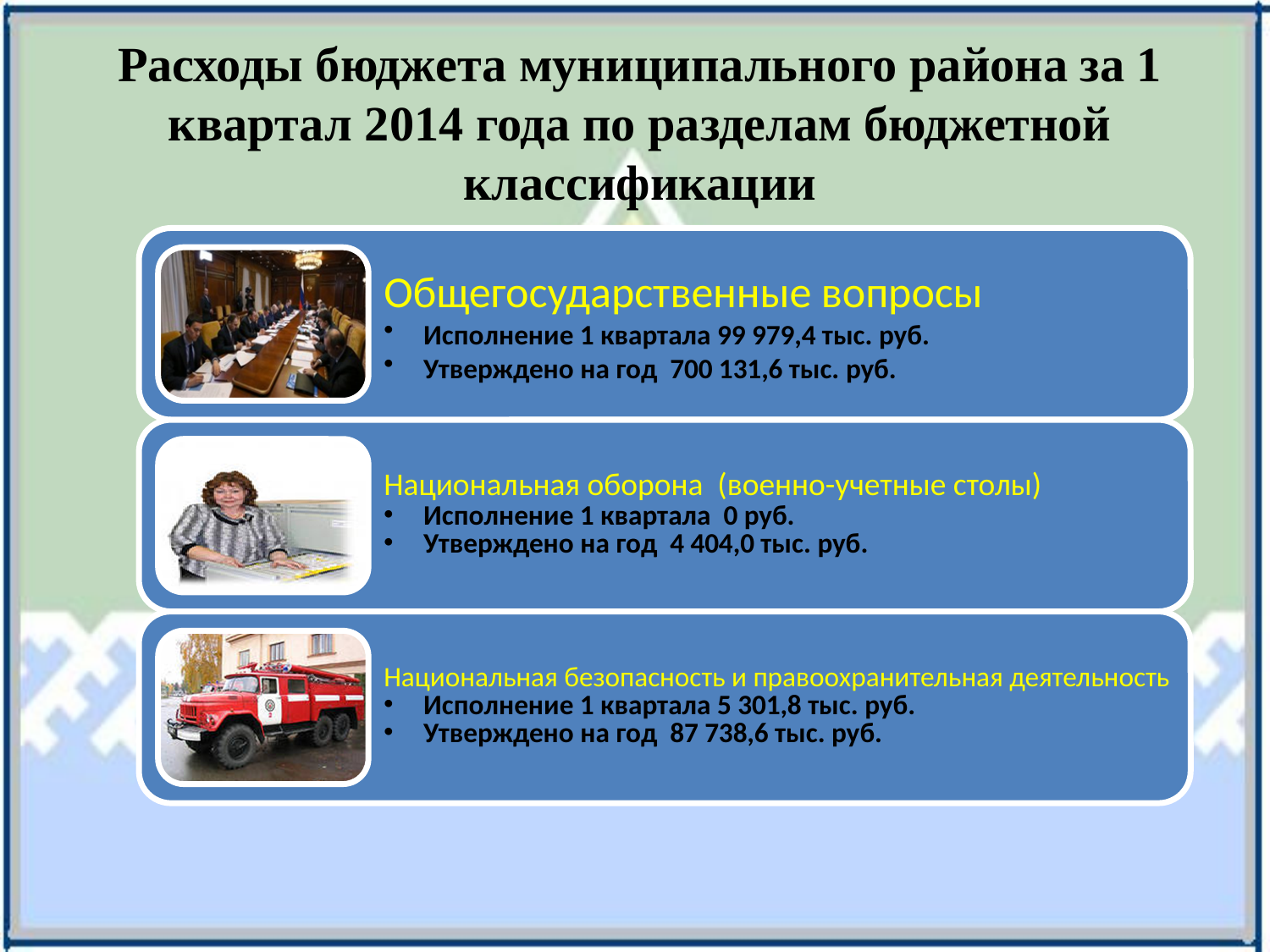

Расходы бюджета муниципального района за 1 квартал 2014 года по разделам бюджетной классификации
Общегосударственные вопросы
Исполнение 1 квартала 99 979,4 тыс. руб.
Утверждено на год  700 131,6 тыс. руб.
Национальная оборона  (военно-учетные столы)
Утверждено на год  4 404,0 тыс. руб.
Национальная безопасность и правоохранительная деятельность
Исполнение 1 квартала 5 301,8 тыс. руб.
Утверждено на год  87 738,6 тыс. руб.
Исполнение 1 квартала  0 руб.